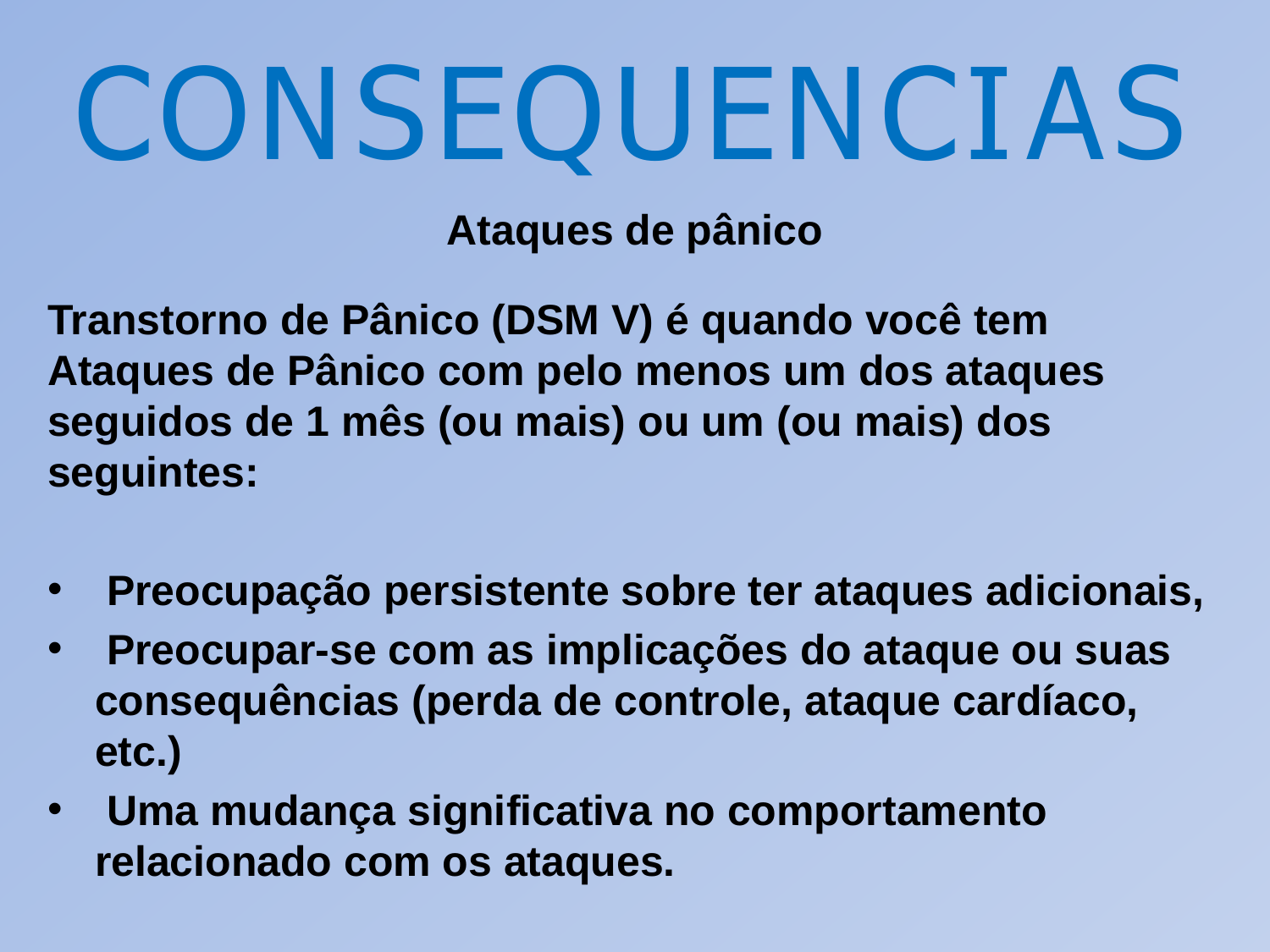

CONSEQUENCIAS

Ataques de pânico

Transtorno de Pânico (DSM V) é quando você tem
Ataques de Pânico com pelo menos um dos ataques seguidos de 1 mês (ou mais) ou um (ou mais) dos seguintes:

 Preocupação persistente sobre ter ataques adicionais,
 Preocupar-se com as implicações do ataque ou suas consequências (perda de controle, ataque cardíaco, etc.)
 Uma mudança significativa no comportamento relacionado com os ataques.